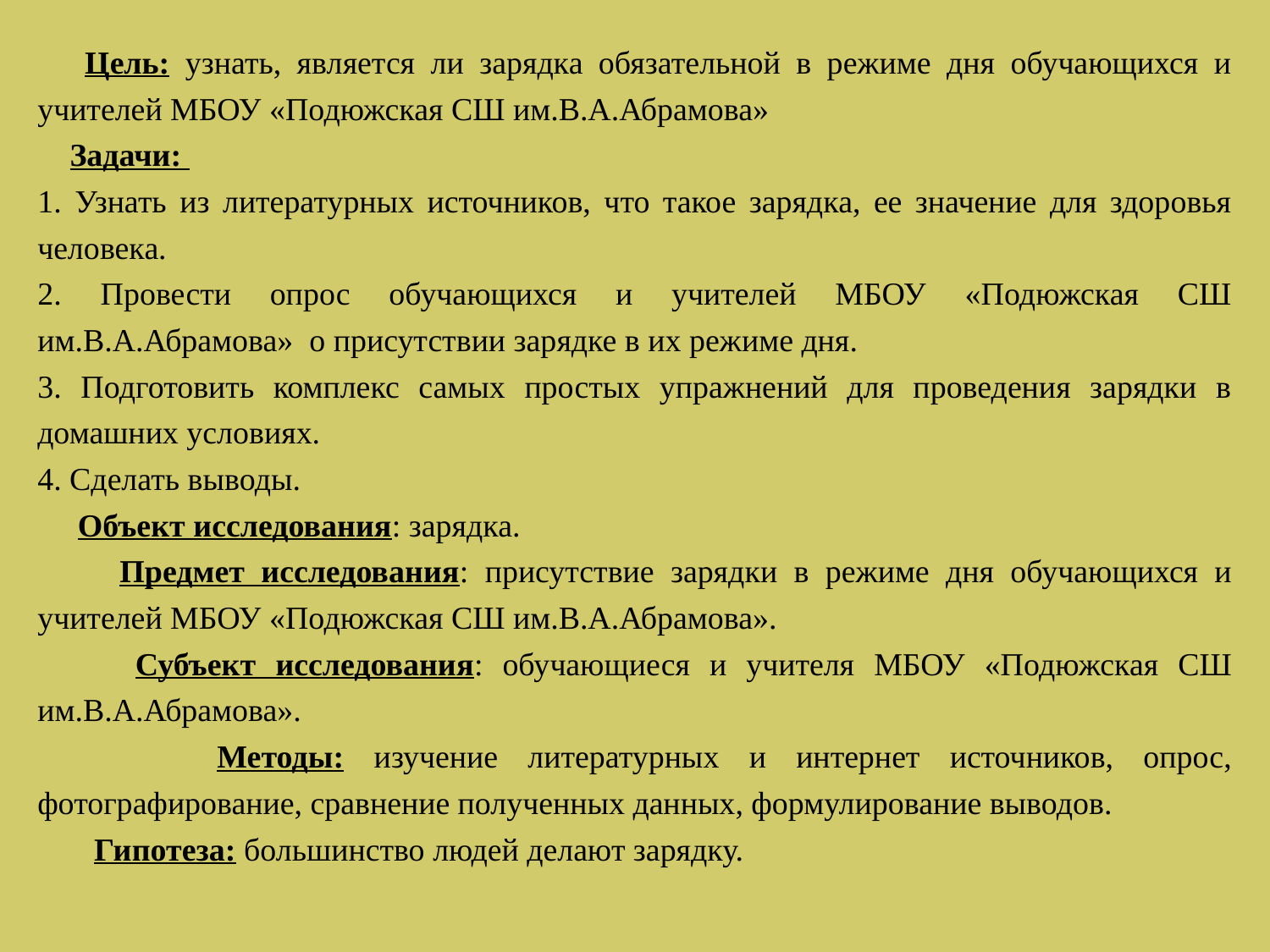

Цель: узнать, является ли зарядка обязательной в режиме дня обучающихся и учителей МБОУ «Подюжская СШ им.В.А.Абрамова»
    Задачи:
1. Узнать из литературных источников, что такое зарядка, ее значение для здоровья человека.
2. Провести опрос обучающихся и учителей МБОУ «Подюжская СШ им.В.А.Абрамова»  о присутствии зарядке в их режиме дня.
3. Подготовить комплекс самых простых упражнений для проведения зарядки в домашних условиях.
4. Сделать выводы.
     Объект исследования: зарядка.
     Предмет исследования: присутствие зарядки в режиме дня обучающихся и учителей МБОУ «Подюжская СШ им.В.А.Абрамова».
     Субъект исследования: обучающиеся и учителя МБОУ «Подюжская СШ им.В.А.Абрамова».
      Методы: изучение литературных и интернет источников, опрос, фотографирование, сравнение полученных данных, формулирование выводов.
       Гипотеза: большинство людей делают зарядку.